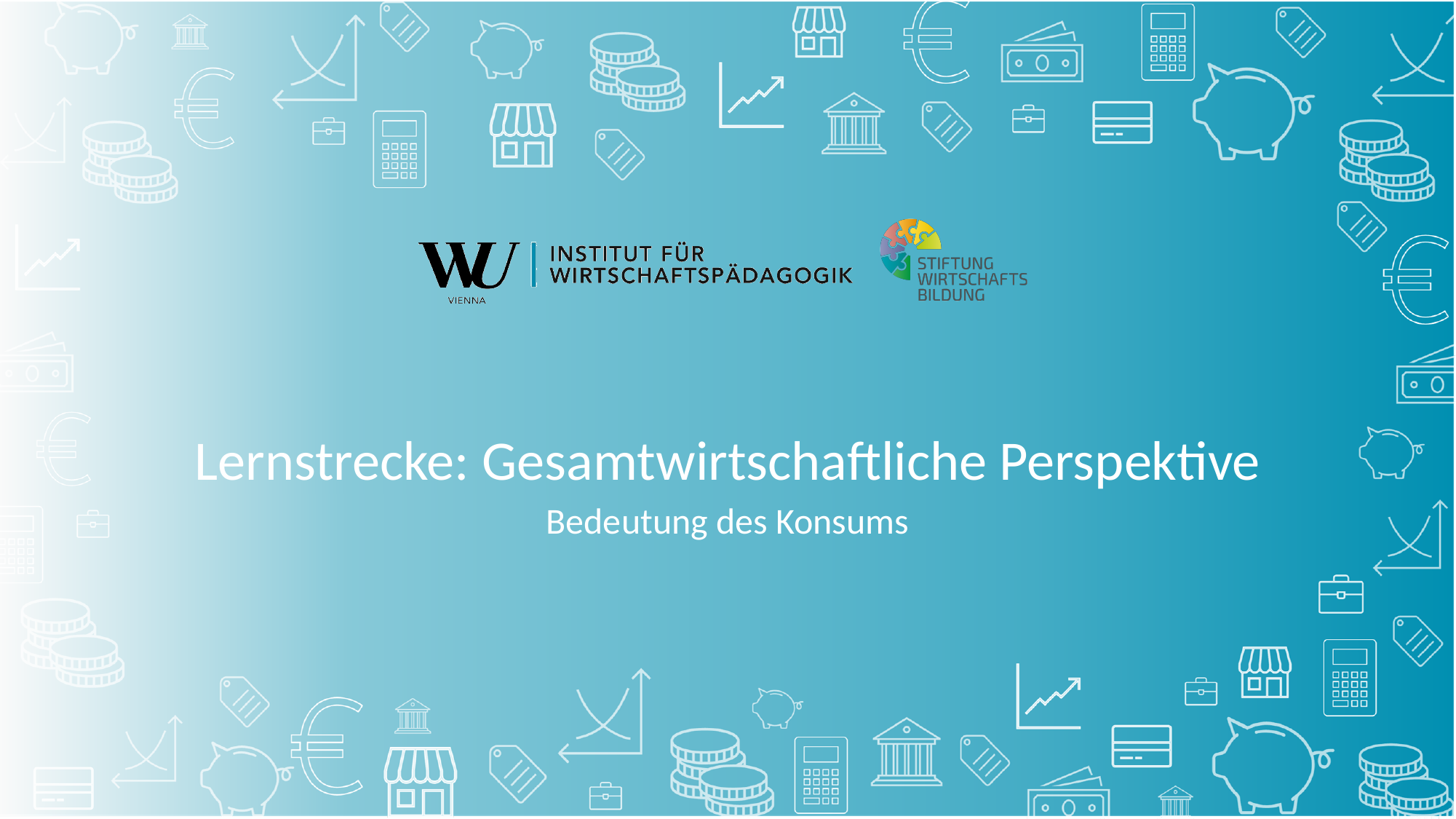

# Lernstrecke: Gesamtwirtschaftliche Perspektive
Bedeutung des Konsums